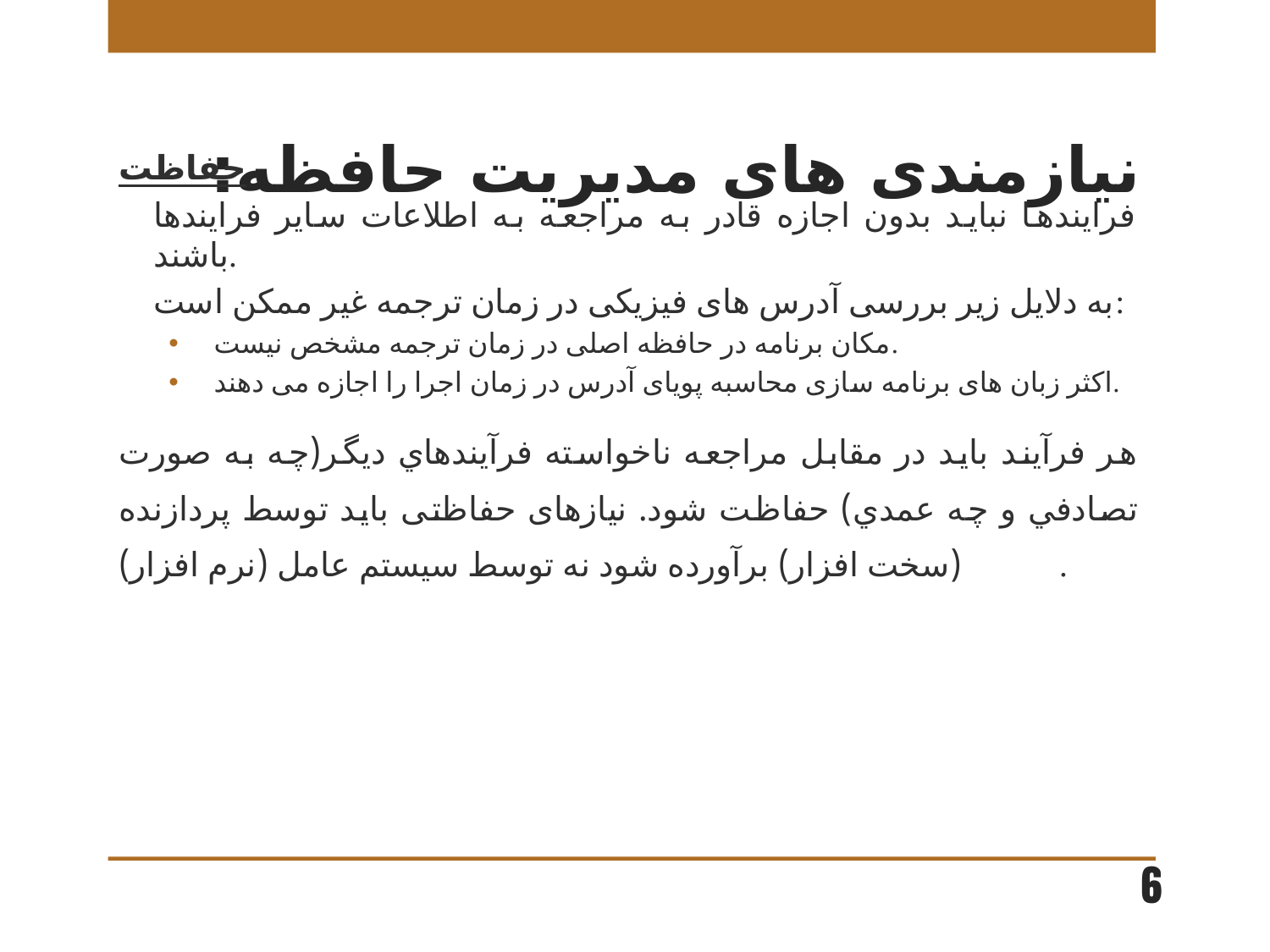

# نیازمندی های مدیریت حافظه:
حفاظت
فرایندها نباید بدون اجازه قادر به مراجعه به اطلاعات سایر فرایندها باشند.
به دلایل زیر بررسی آدرس های فیزیکی در زمان ترجمه غیر ممکن است:
مکان برنامه در حافظه اصلی در زمان ترجمه مشخص نیست.
اکثر زبان های برنامه سازی محاسبه پویای آدرس در زمان اجرا را اجازه می دهند.
هر فرآيند بايد در مقابل مراجعه ناخواسته فرآيندهاي ديگر(چه به صورت تصادفي و چه عمدي) حفاظت شود. نیازهای حفاظتی باید توسط پردازنده (سخت افزار) برآورده شود نه توسط سیستم عامل (نرم افزار).
6